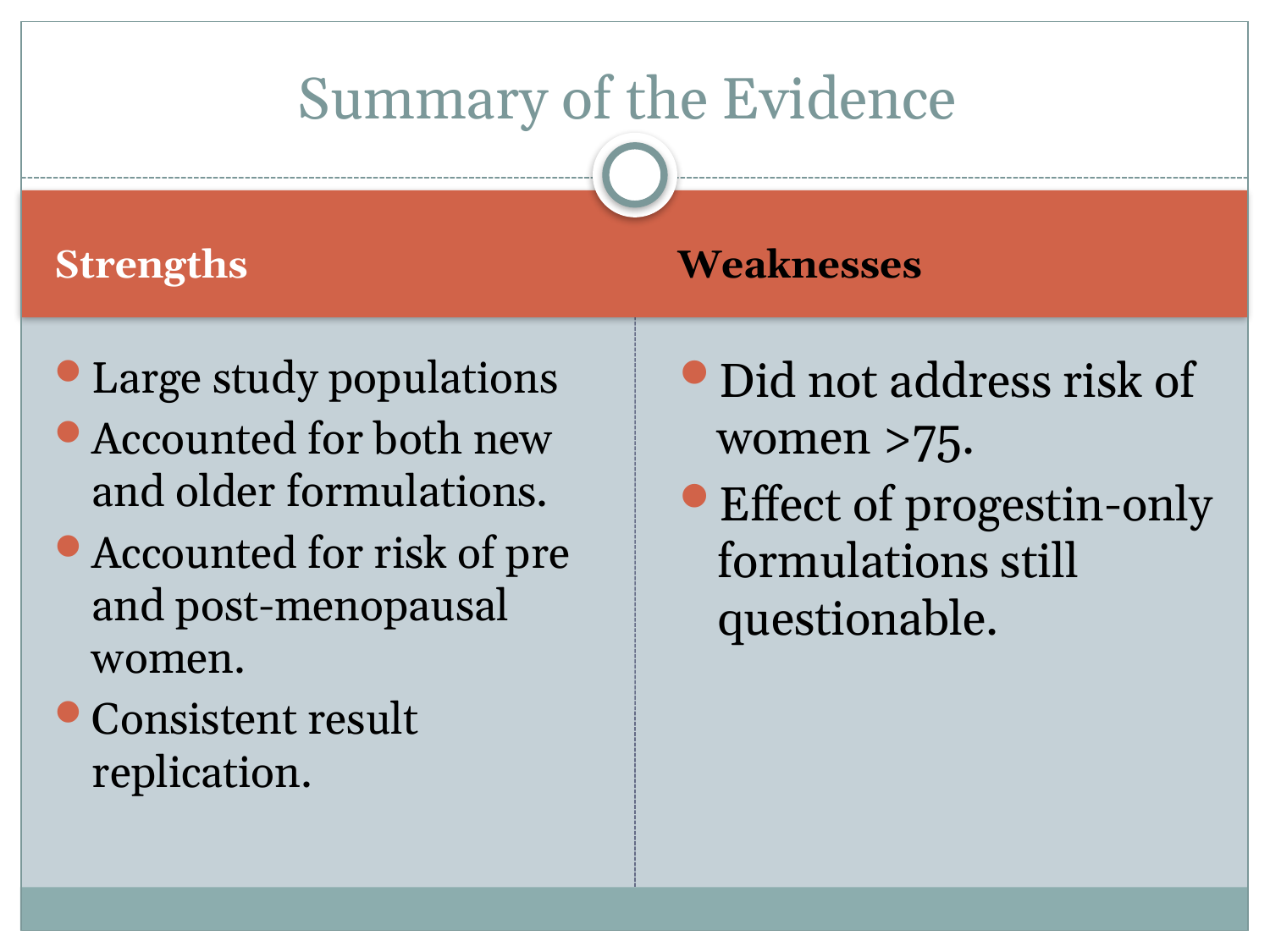

# Summary of the Evidence
Strengths
Weaknesses
Large study populations
Accounted for both new and older formulations.
Accounted for risk of pre and post-menopausal women.
Consistent result replication.

Did not address risk of women >75.
Effect of progestin-only formulations still questionable.